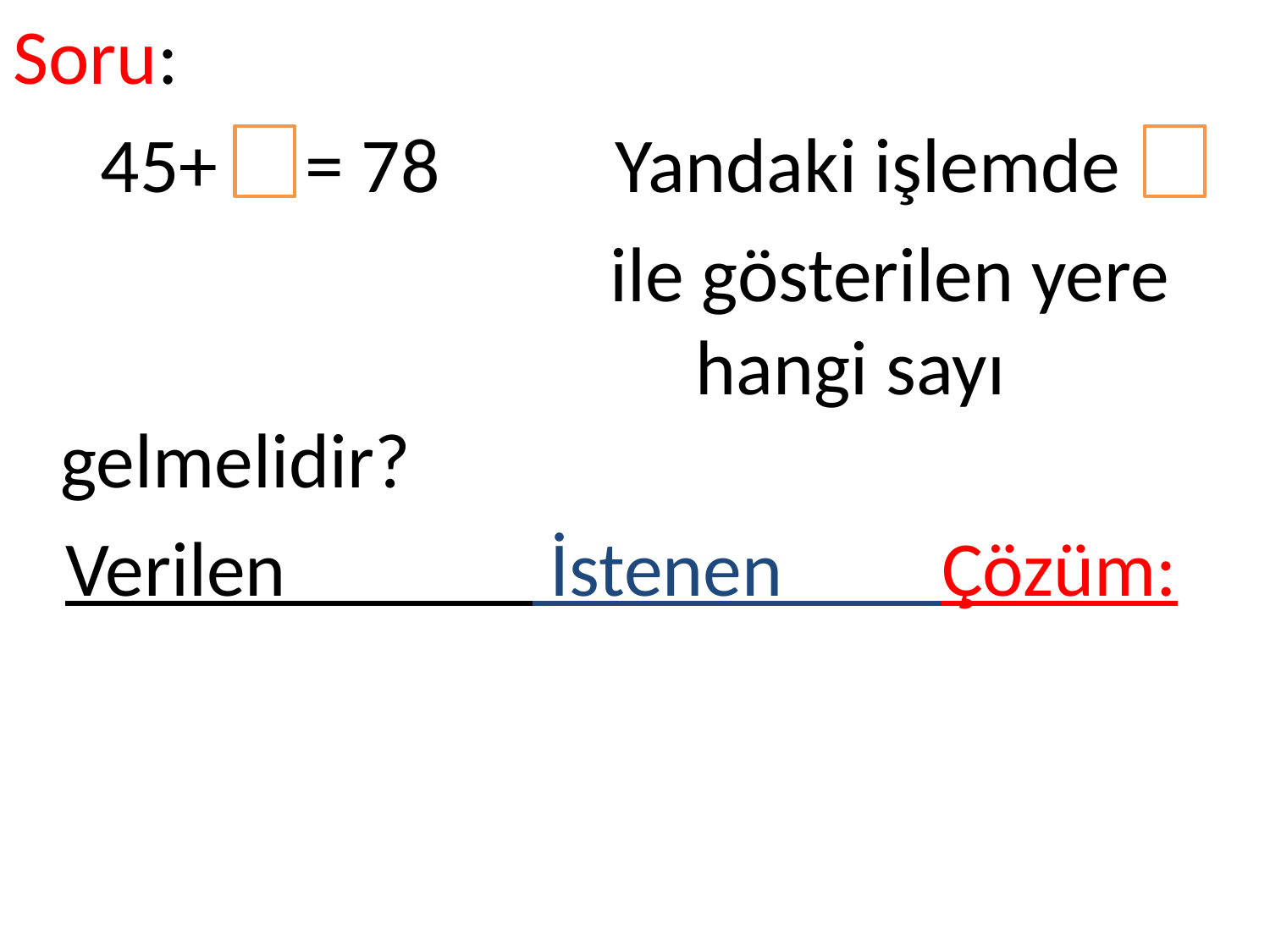

Soru:
     45+     = 78          Yandaki işlemde
                                  ile gösterilen yere              				hangi sayı gelmelidir?
   Verilen               İstenen         Çözüm: